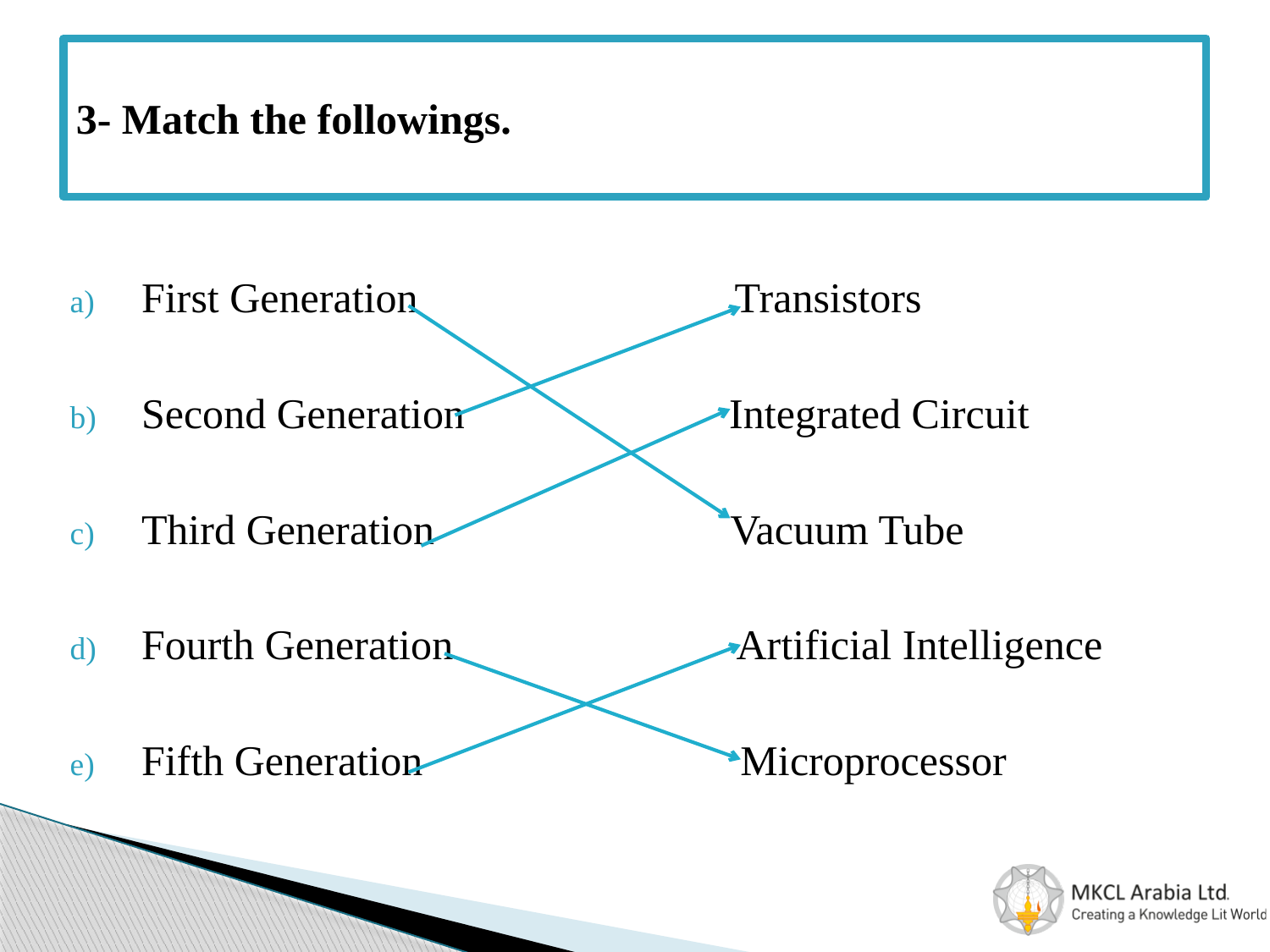

# 3- Match the followings.
First Generation                              Transistors

Second Generation                         Integrated Circuit

Third Generation                            Vacuum Tube

Fourth Generation                           Artificial Intelligence

Fifth Generation                              Microprocessor